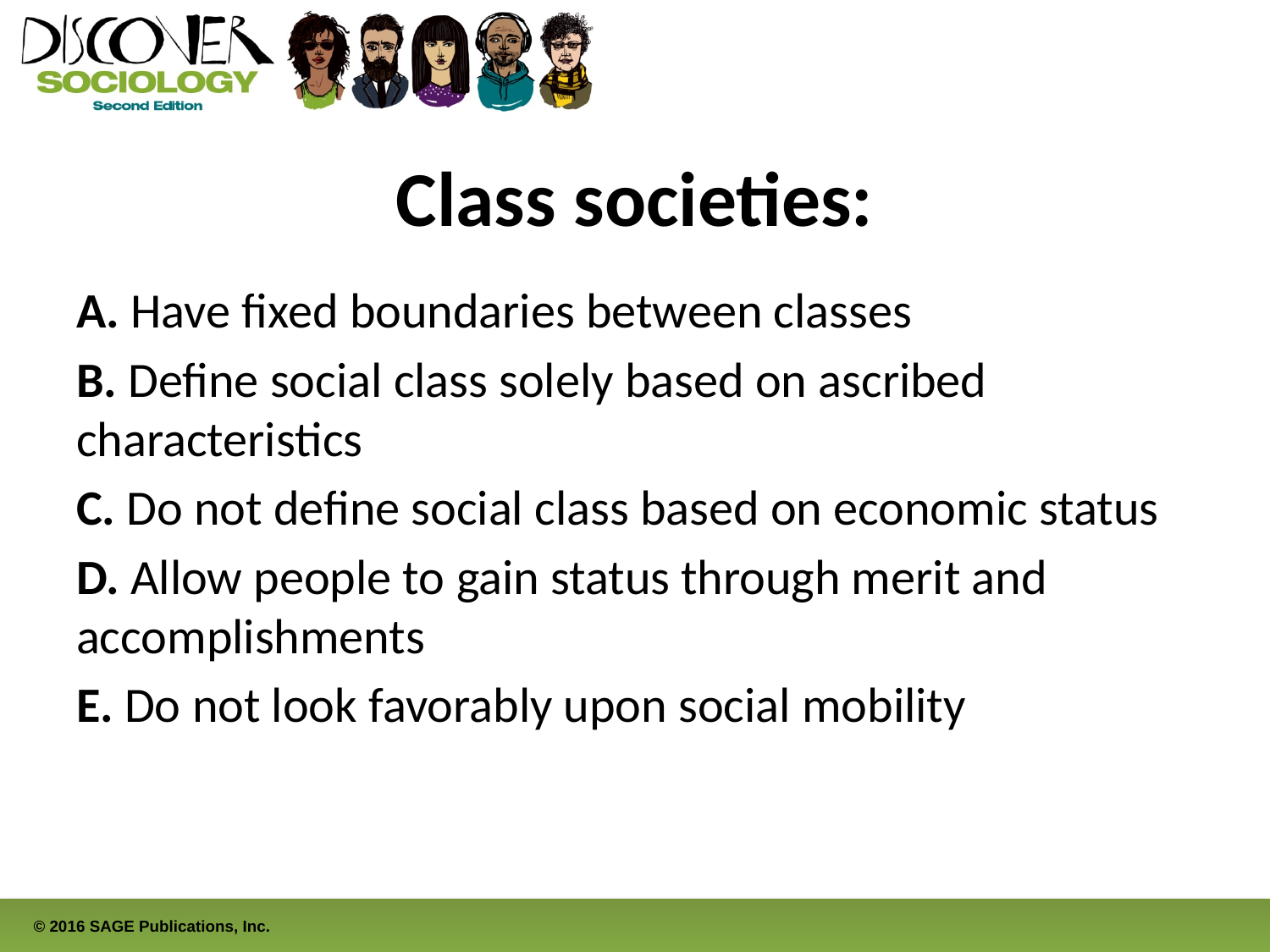

# Class societies:
A. Have fixed boundaries between classes
B. Define social class solely based on ascribed characteristics
C. Do not define social class based on economic status
D. Allow people to gain status through merit and accomplishments
E. Do not look favorably upon social mobility